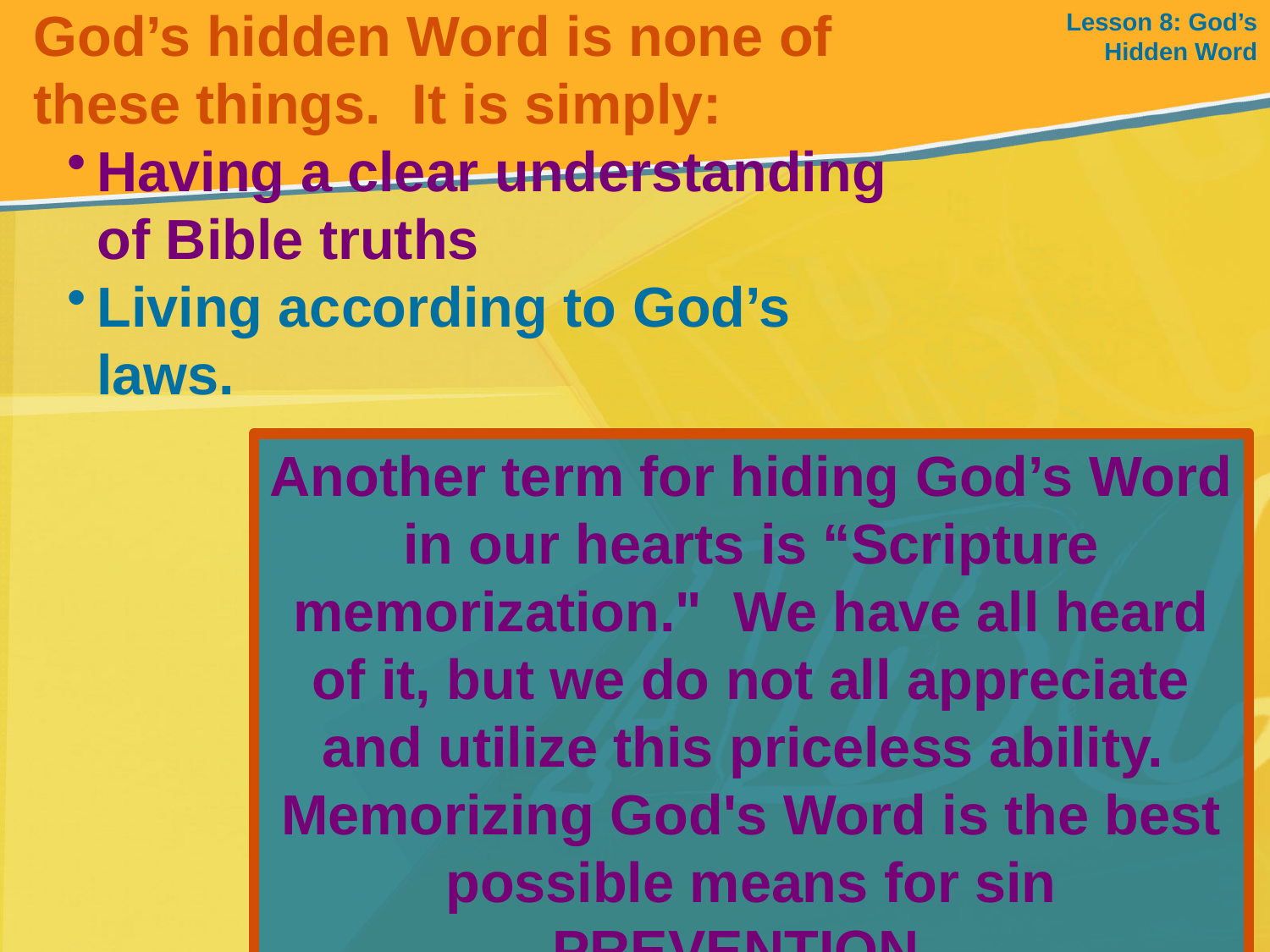

Lesson 8: God’s Hidden Word
God’s hidden Word is none of these things.  It is simply:
Having a clear understanding of Bible truths
Living according to God’s laws.

Another term for hiding God’s Word in our hearts is “Scripture memorization."  We have all heard of it, but we do not all appreciate and utilize this priceless ability.  Memorizing God's Word is the best possible means for sin PREVENTION.